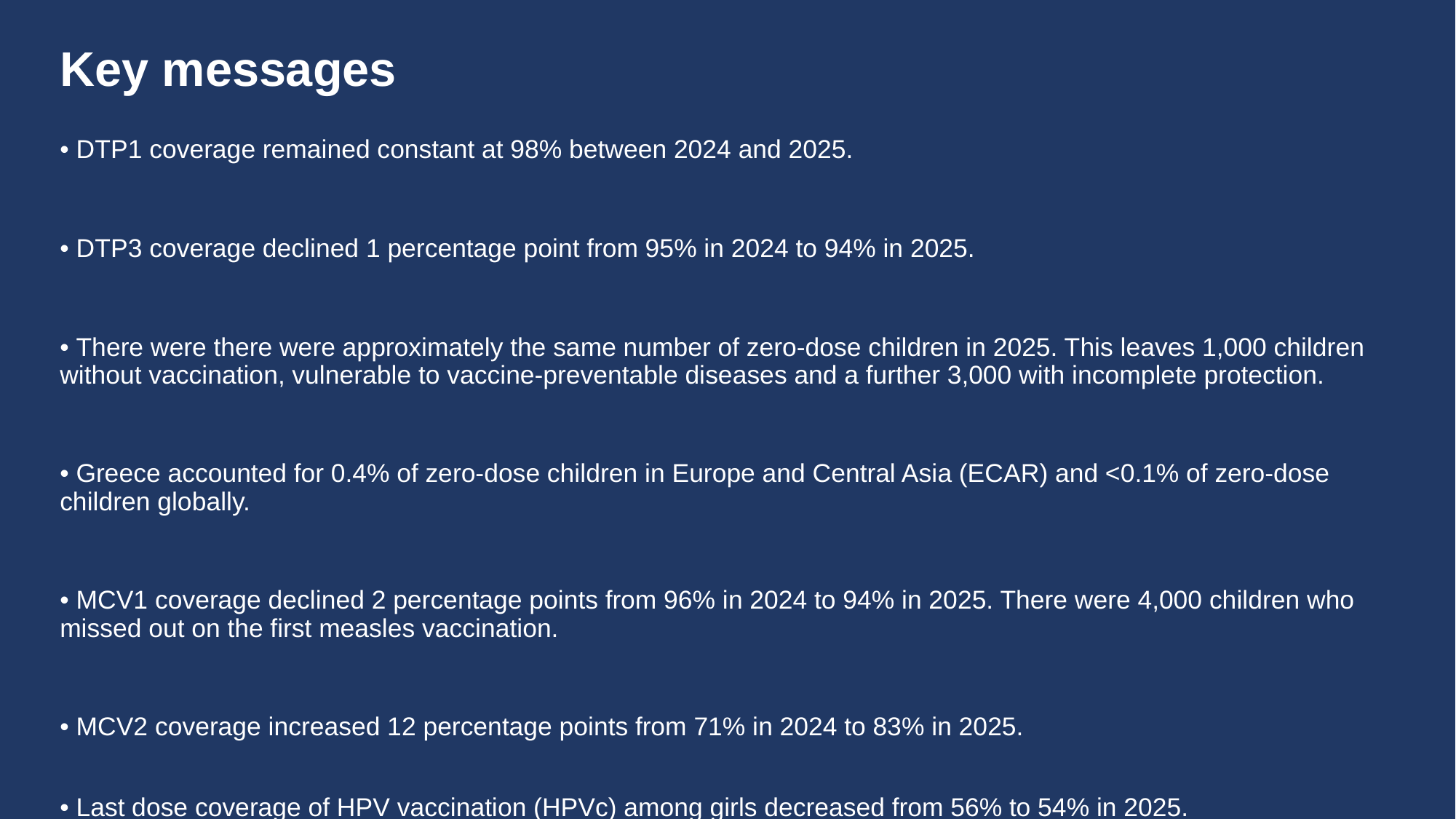

# Key messages
• DTP1 coverage remained constant at 98% between 2024 and 2025.

• DTP3 coverage declined 1 percentage point from 95% in 2024 to 94% in 2025.

• There were there were approximately the same number of zero-dose children in 2025. This leaves 1,000 children without vaccination, vulnerable to vaccine-preventable diseases and a further 3,000 with incomplete protection.

• Greece accounted for 0.4% of zero-dose children in Europe and Central Asia (ECAR) and <0.1% of zero-dose children globally.

• MCV1 coverage declined 2 percentage points from 96% in 2024 to 94% in 2025. There were 4,000 children who missed out on the first measles vaccination.

• MCV2 coverage increased 12 percentage points from 71% in 2024 to 83% in 2025.

• Last dose coverage of HPV vaccination (HPVc) among girls decreased from 56% to 54% in 2025.